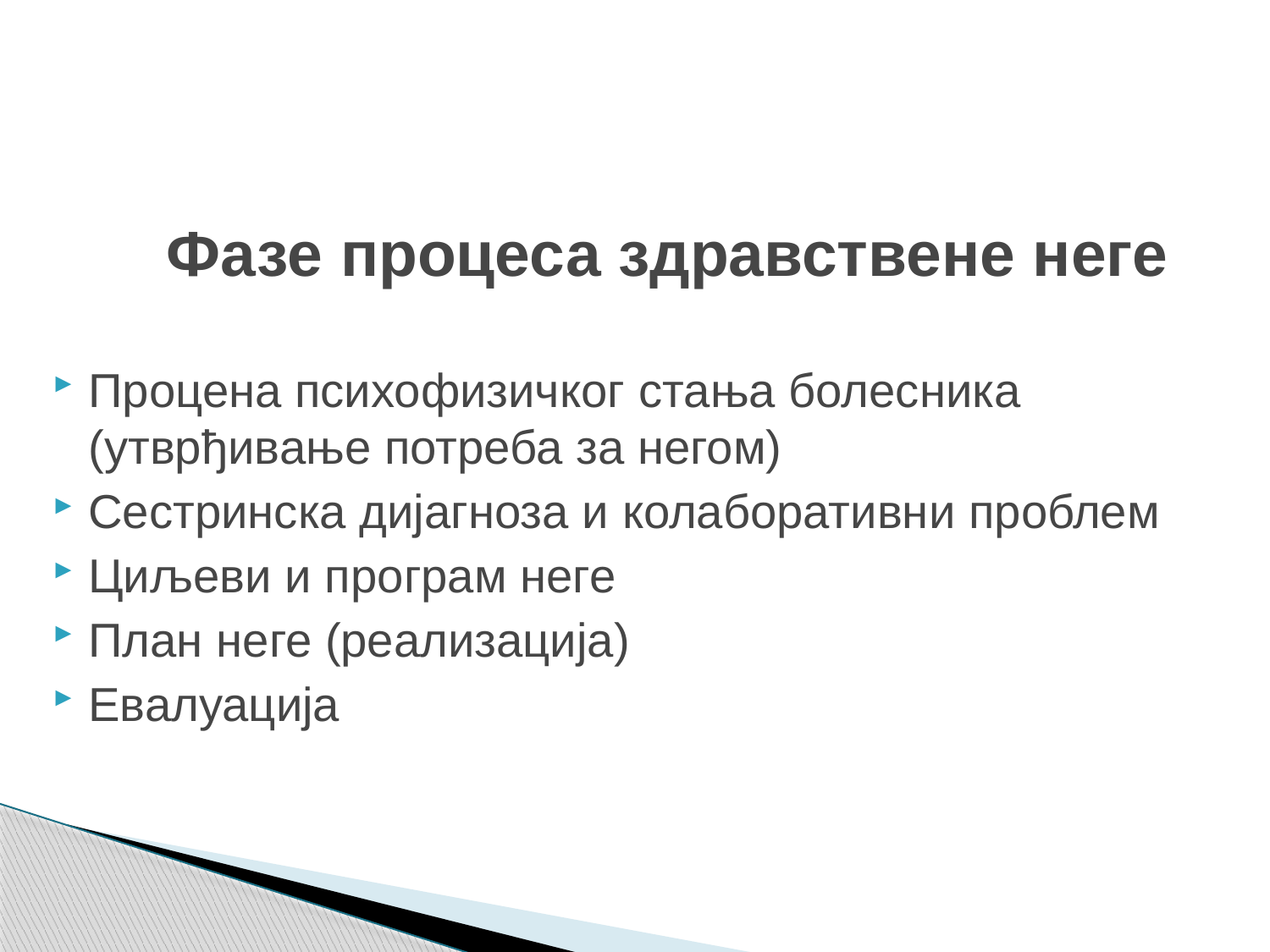

Фазе процеса здравствене неге

Процена психофизичког стања болесника (утврђивање потреба за негом)
Сестринска дијагноза и колаборативни проблем
Циљеви и програм неге
План неге (реализација)
Евалуација